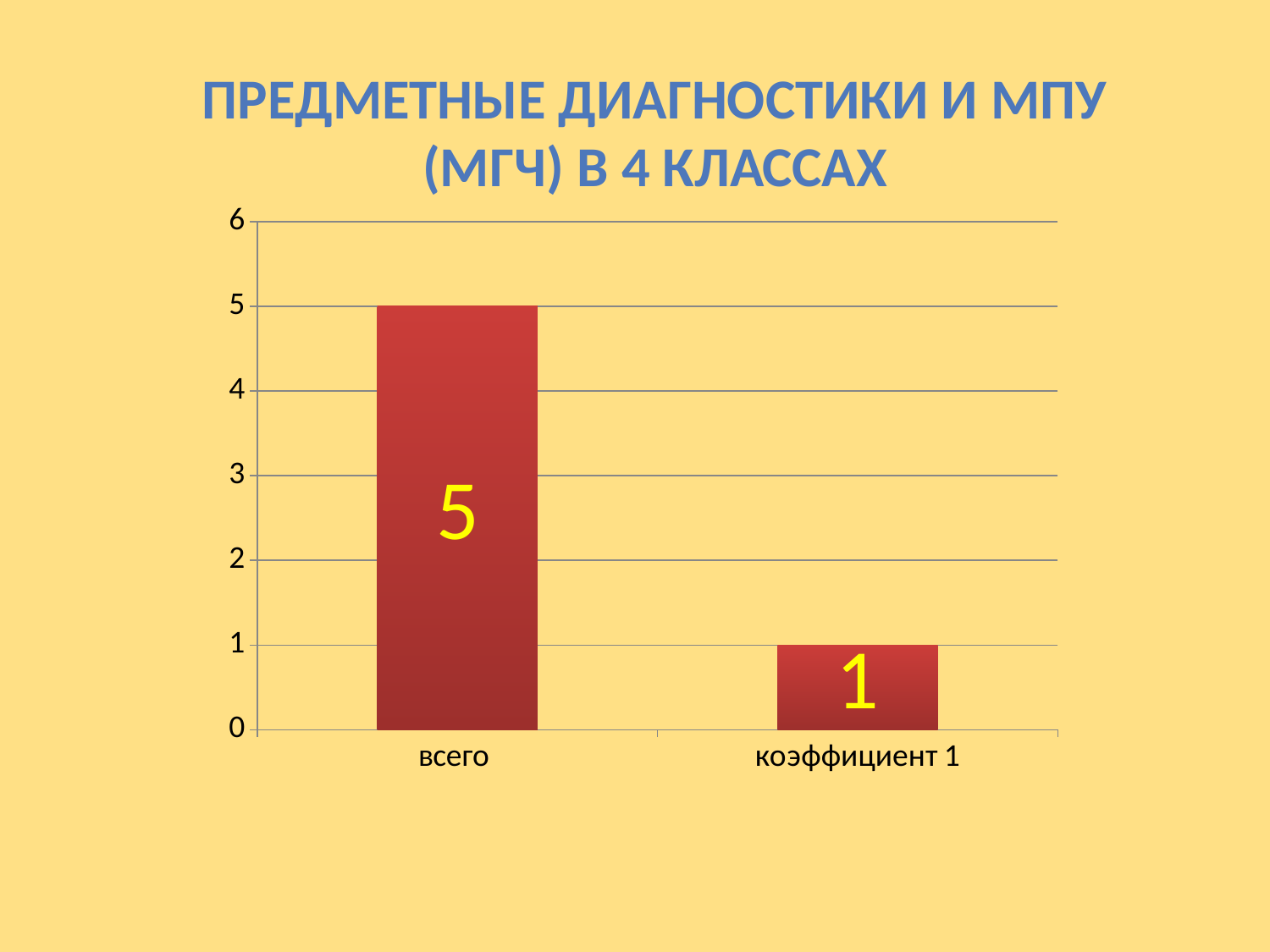

Предметные диагностики и МПУ (МГЧ) в 4 классах

### Chart

| Category | Столбец1 |
|---|---|
| всего  | 5.0 |
| коэффициент 1 | 1.0 |